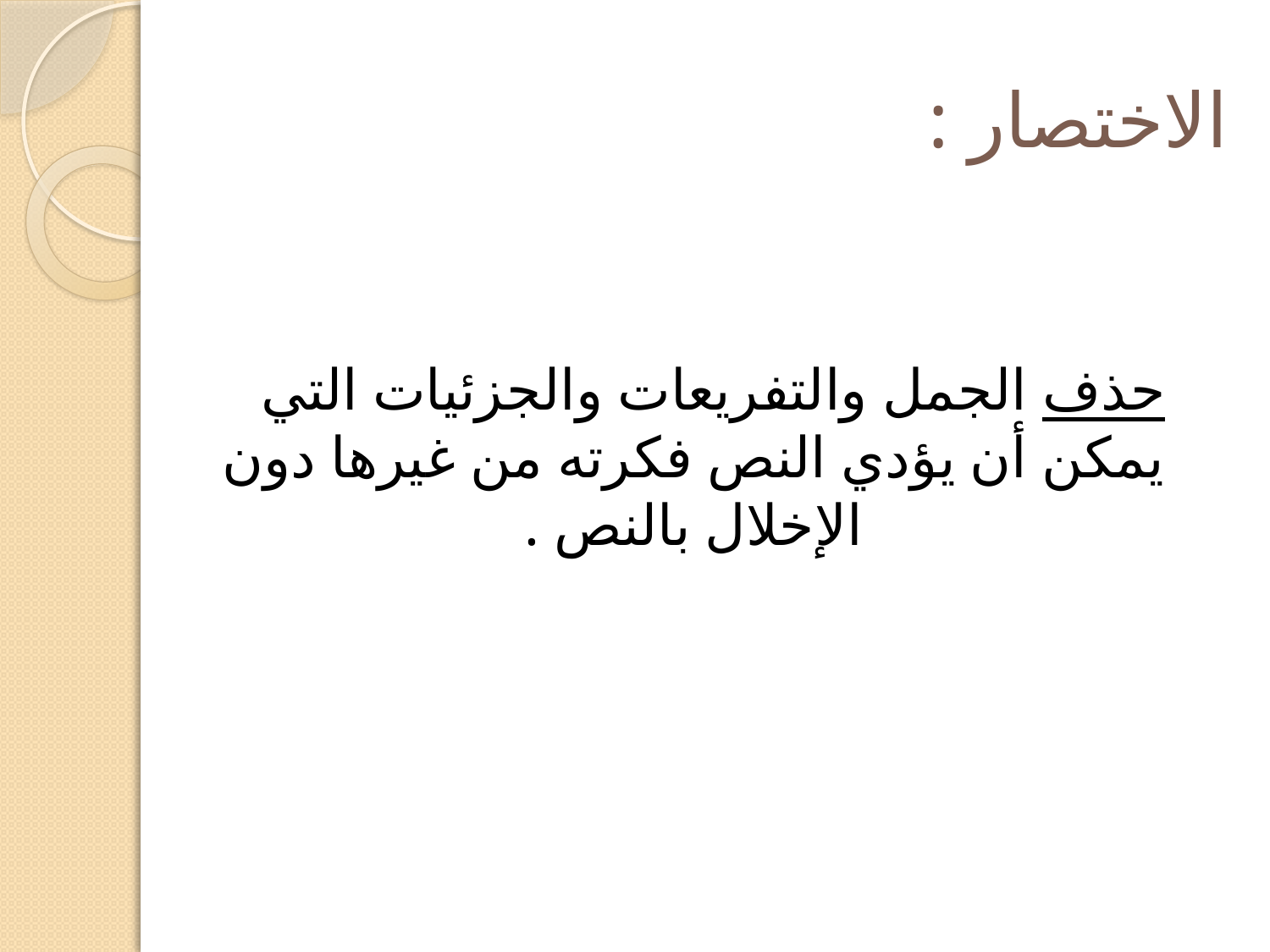

# الاختصار :
حذف الجمل والتفريعات والجزئيات التي يمكن أن يؤدي النص فكرته من غيرها دون الإخلال بالنص .